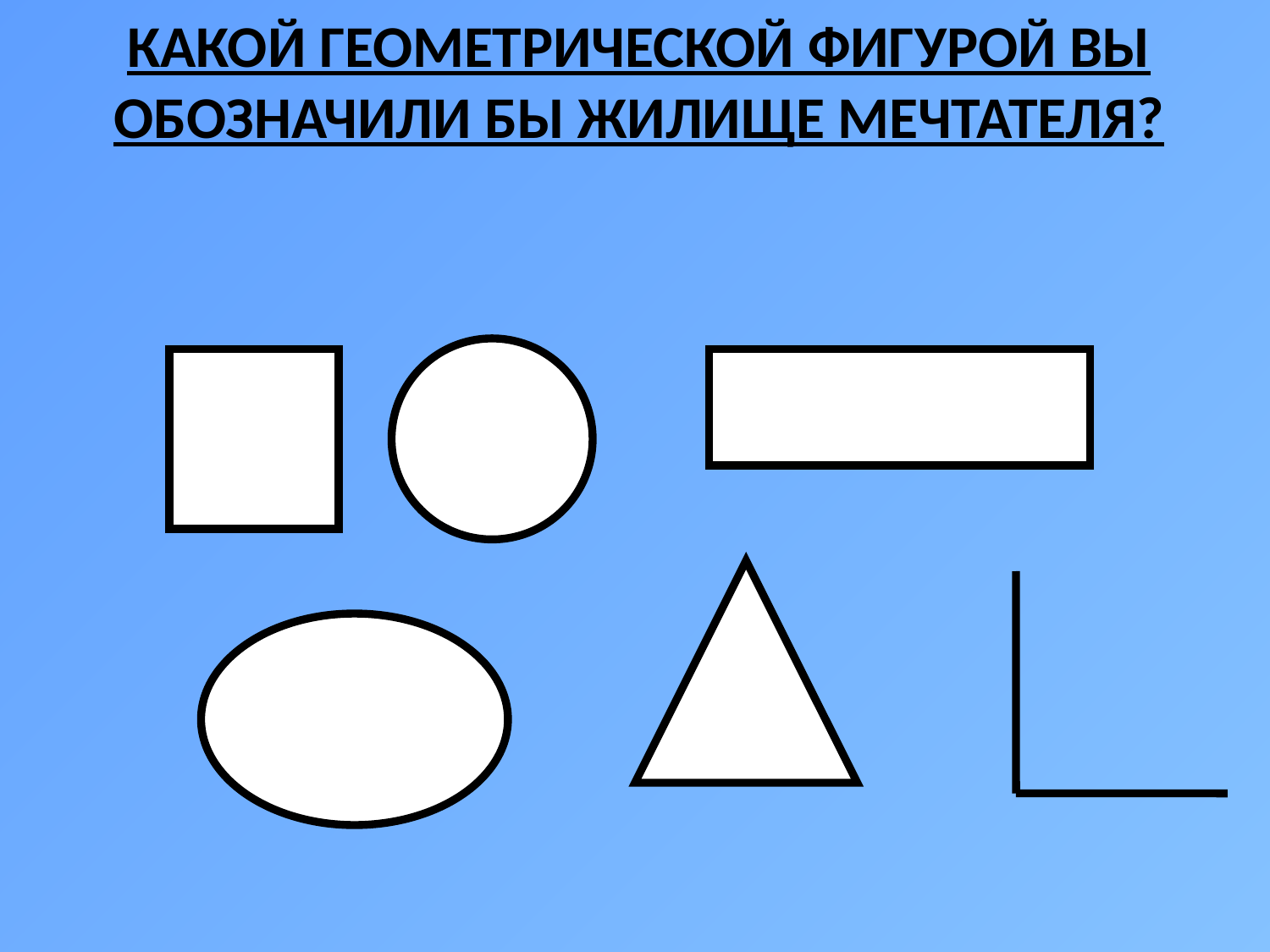

# КАКОЙ ГЕОМЕТРИЧЕСКОЙ ФИГУРОЙ ВЫ ОБОЗНАЧИЛИ БЫ ЖИЛИЩЕ МЕЧТАТЕЛЯ?
|  |  |
| --- | --- |